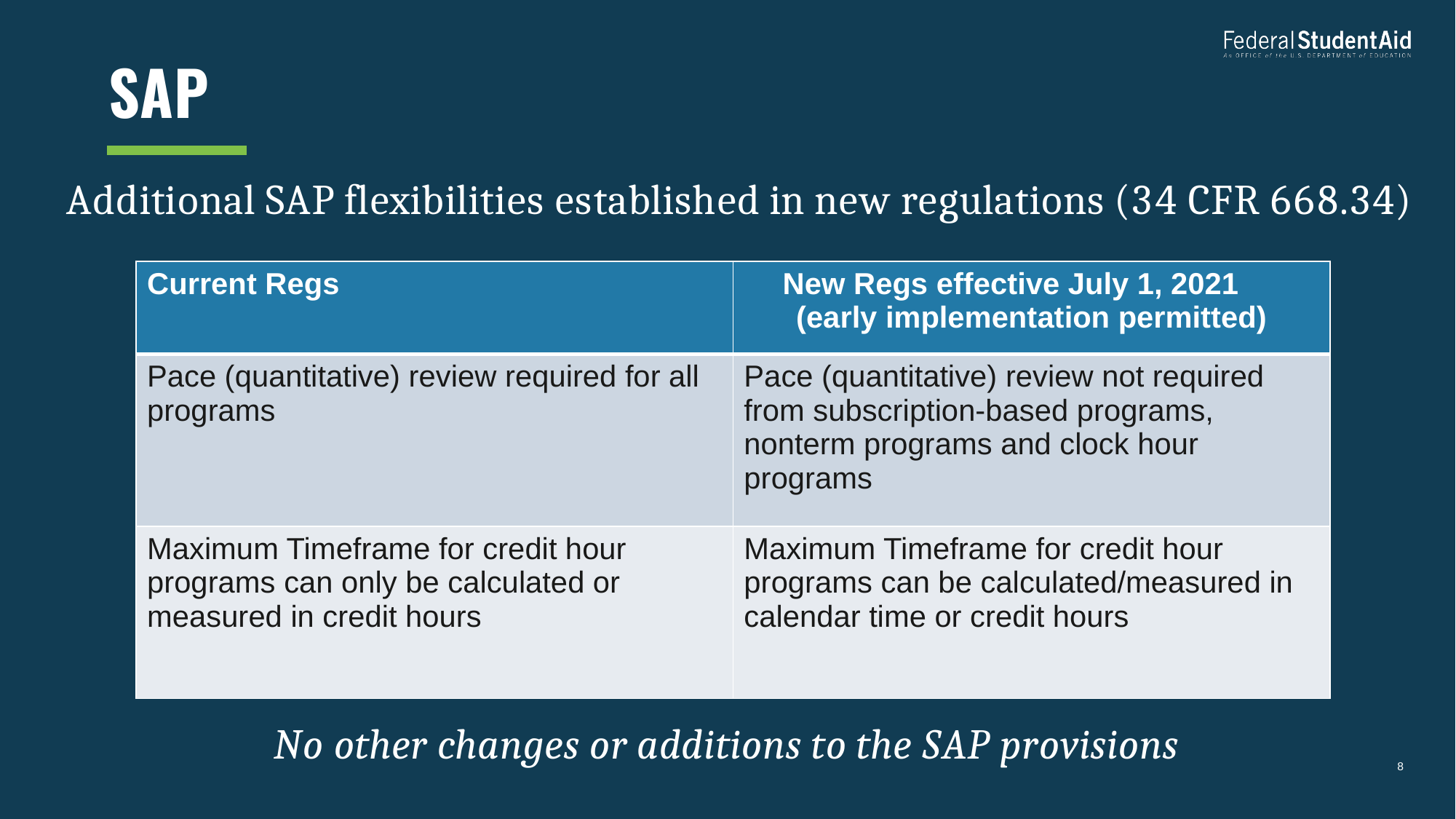

# SAP
Additional SAP flexibilities established in new regulations (34 CFR 668.34)
| Current Regs | New Regs effective July 1, 2021 (early implementation permitted) |
| --- | --- |
| Pace (quantitative) review required for all programs | Pace (quantitative) review not required from subscription-based programs, nonterm programs and clock hour programs |
| Maximum Timeframe for credit hour programs can only be calculated or measured in credit hours | Maximum Timeframe for credit hour programs can be calculated/measured in calendar time or credit hours |
No other changes or additions to the SAP provisions
8